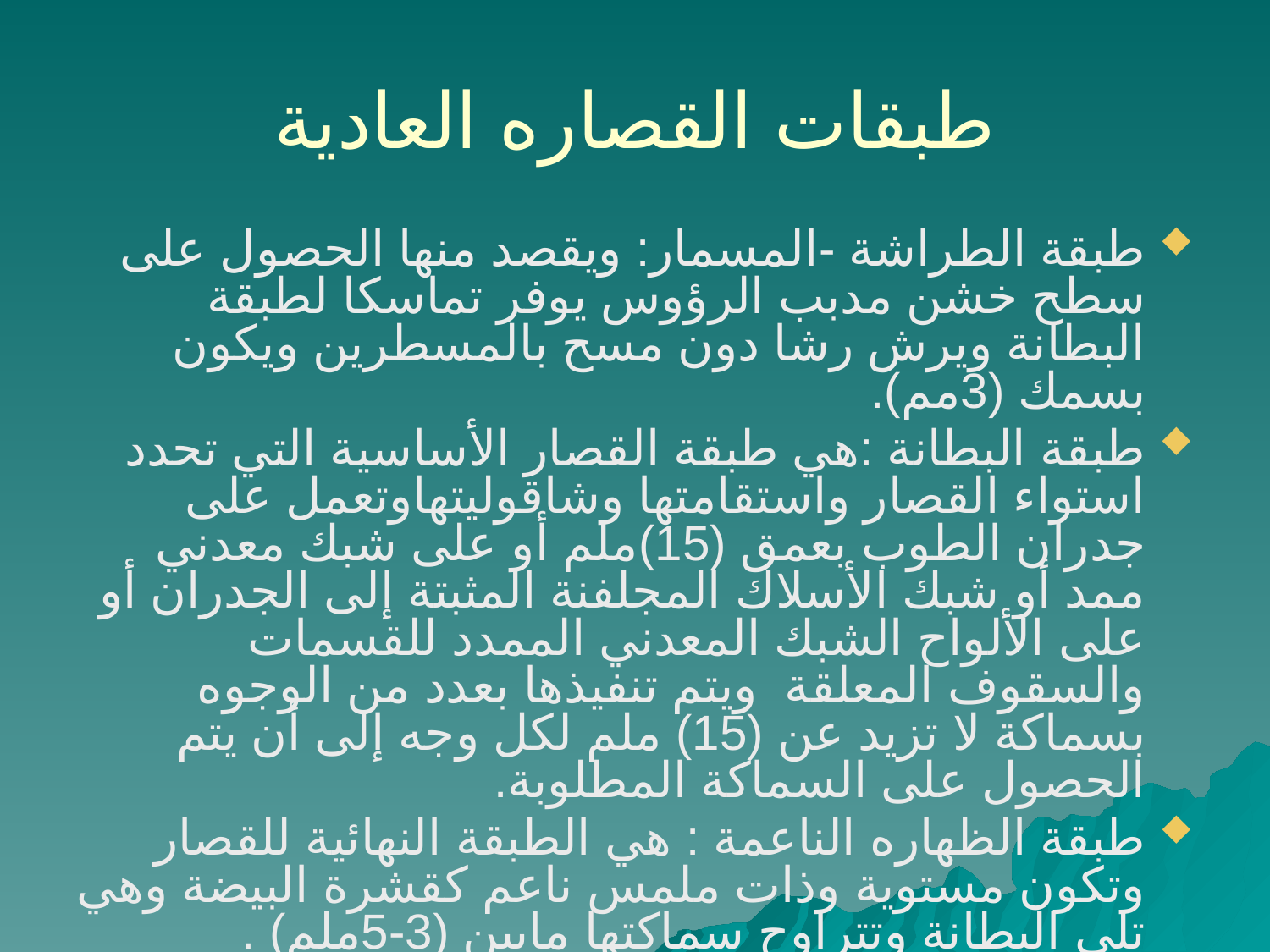

# طبقات القصاره العادية
طبقة الطراشة -المسمار: ويقصد منها الحصول على سطح خشن مدبب الرؤوس يوفر تماسكا لطبقة البطانة ويرش رشا دون مسح بالمسطرين ويكون بسمك (3مم).
طبقة البطانة :هي طبقة القصار الأساسية التي تحدد استواء القصار واستقامتها وشاقوليتهاوتعمل على جدران الطوب بعمق (15)ملم أو على شبك معدني ممد أو شبك الأسلاك المجلفنة المثبتة إلى الجدران أو على الألواح الشبك المعدني الممدد للقسمات والسقوف المعلقة  ويتم تنفيذها بعدد من الوجوه بسماكة لا تزيد عن (15) ملم لكل وجه إلى أن يتم الحصول على السماكة المطلوبة.
طبقة الظهاره الناعمة : هي الطبقة النهائية للقصار وتكون مستوية وذات ملمس ناعم كقشرة البيضة وهي تلي البطانة وتتراوح سماكتها مابين (3-5ملم) .